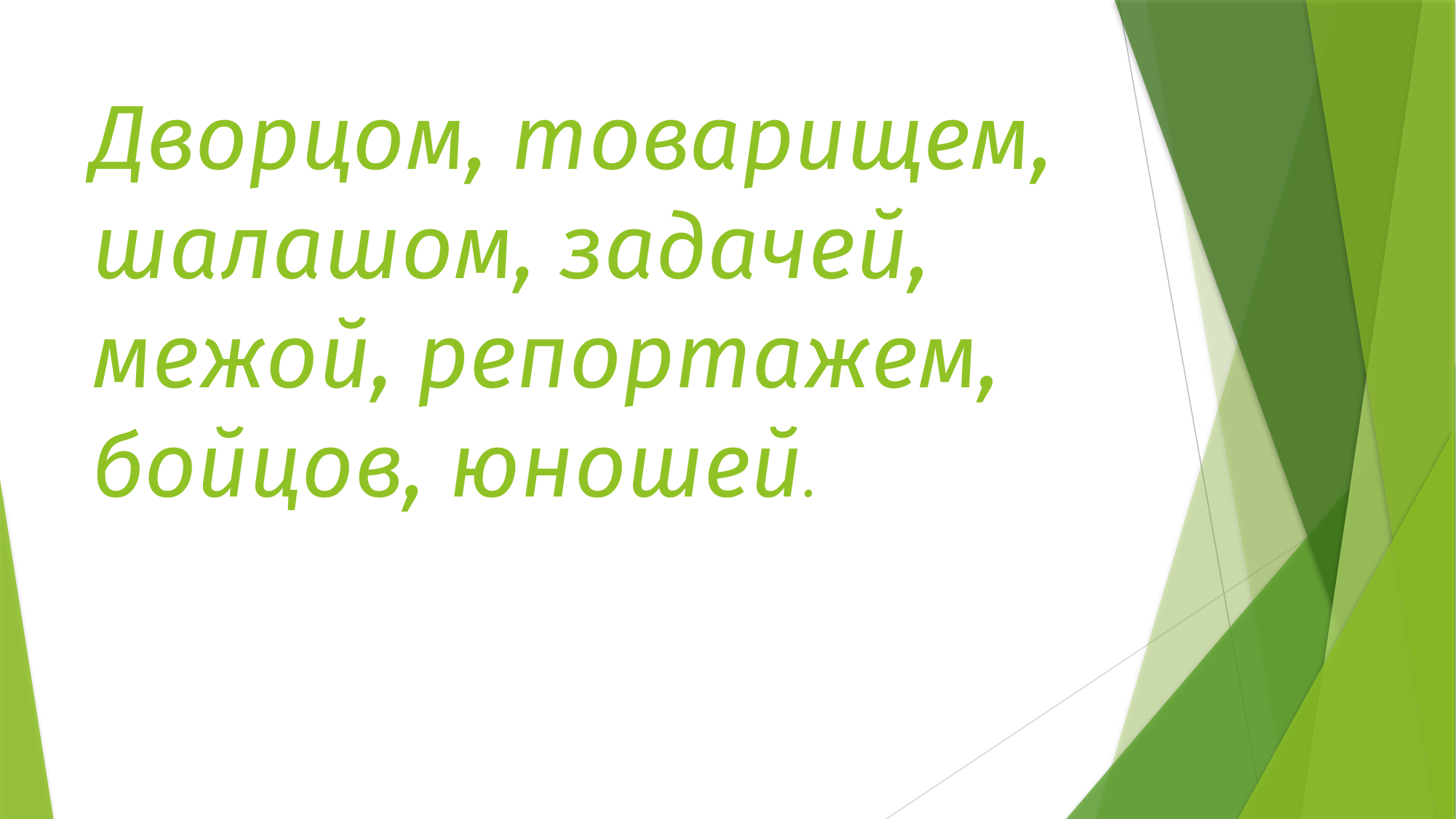

# Дворцом, товарищем, шалашом, задачей, межой, репортажем, бойцов, юношей.